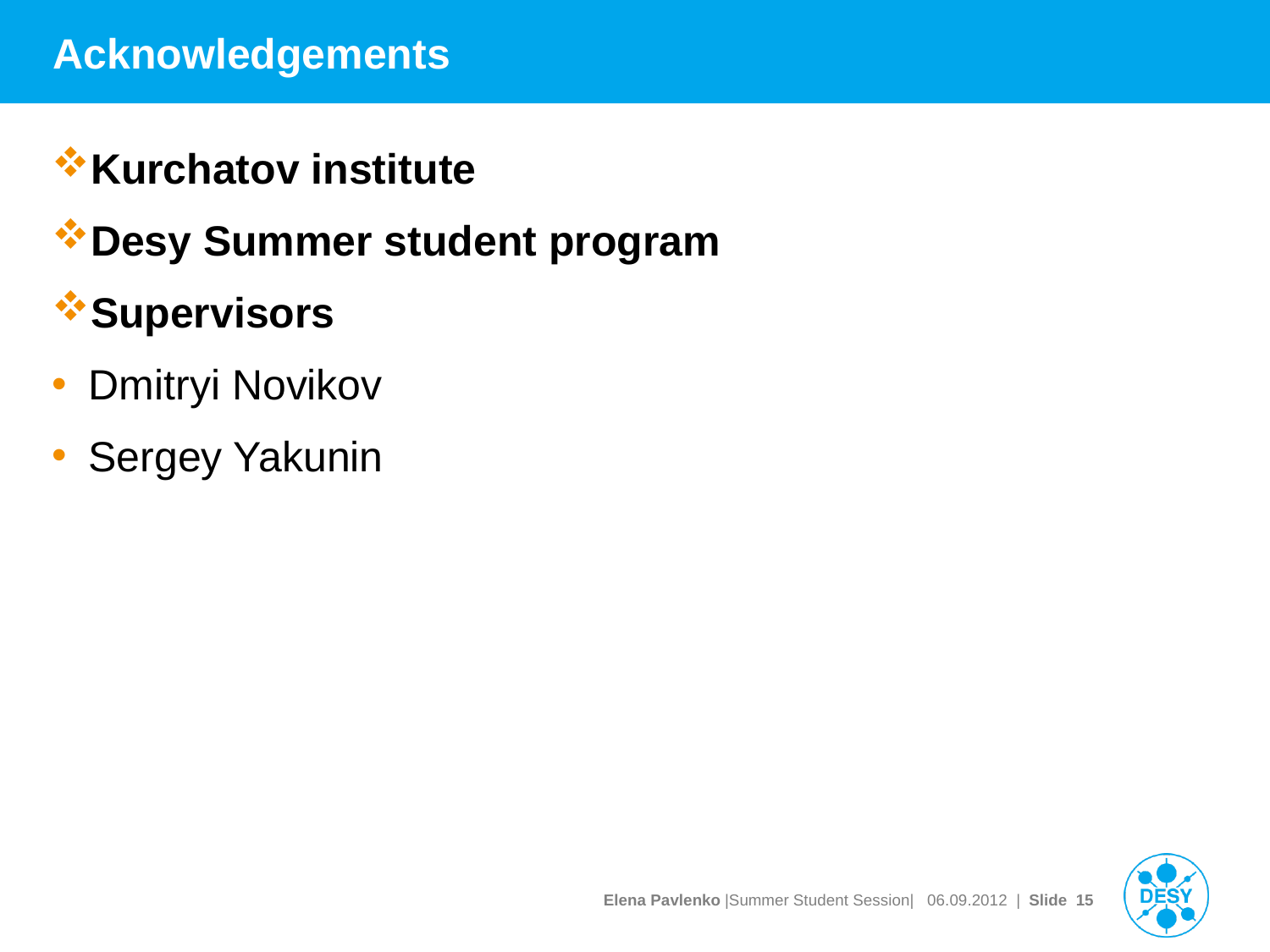

# Acknowledgements
Kurchatov institute
Desy Summer student program
Supervisors
Dmitryi Novikov
Sergey Yakunin